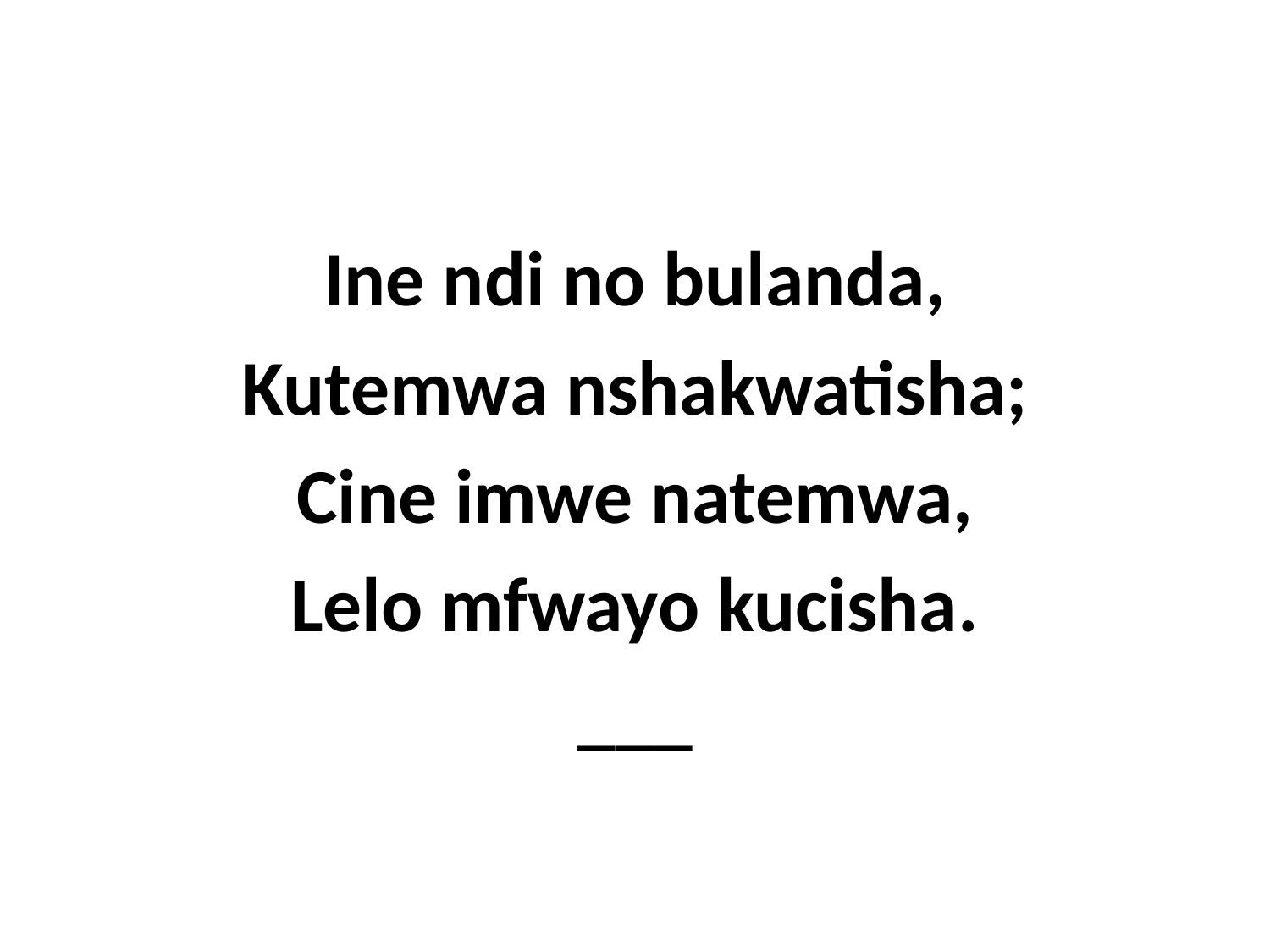

Ine ndi no bulanda,
Kutemwa nshakwatisha;
Cine imwe natemwa,
Lelo mfwayo kucisha.
___